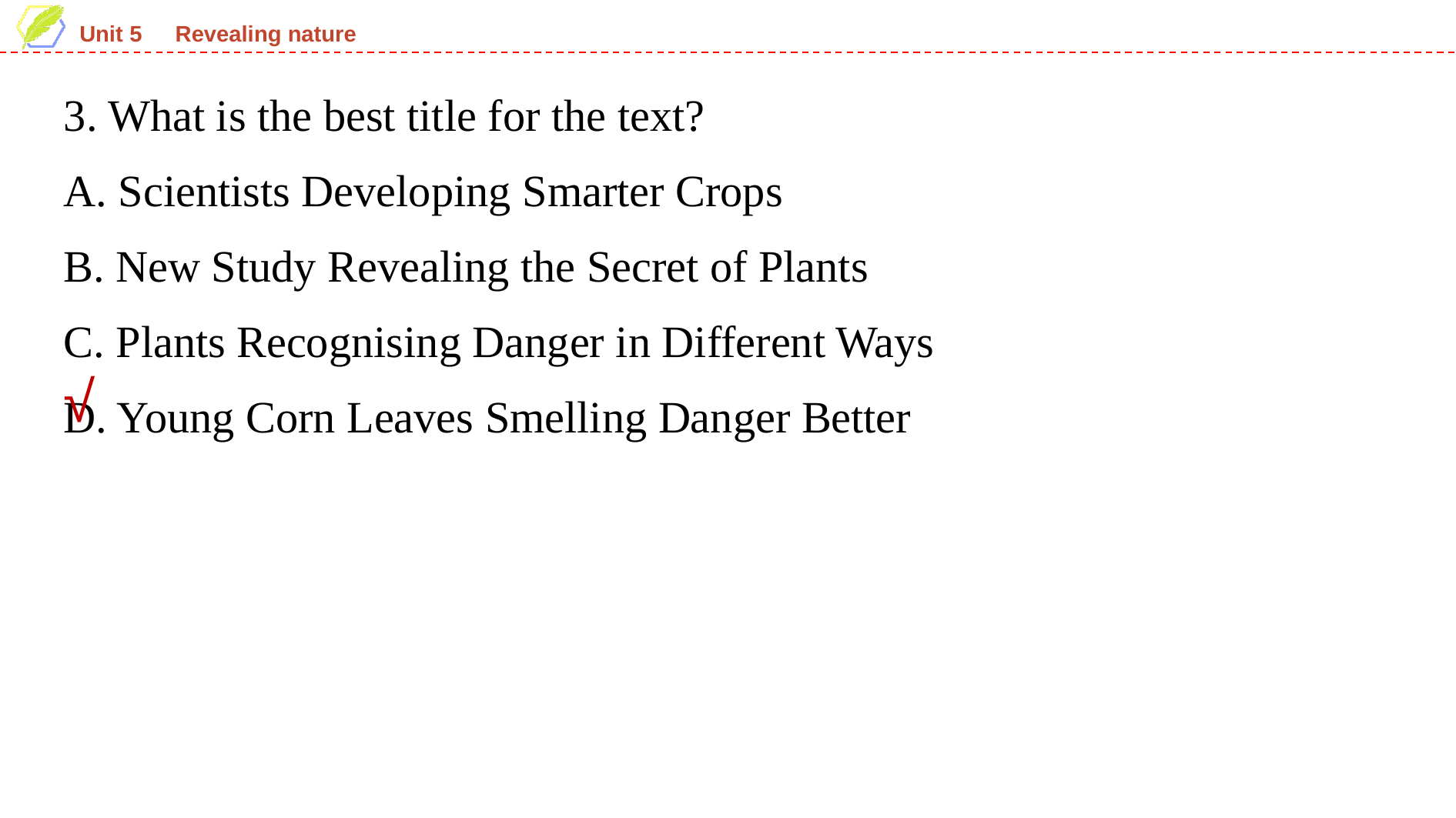

3. What is the best title for the text?
A. Scientists Developing Smarter Crops
B. New Study Revealing the Secret of Plants
C. Plants Recognising Danger in Different Ways
D. Young Corn Leaves Smelling Danger Better

√